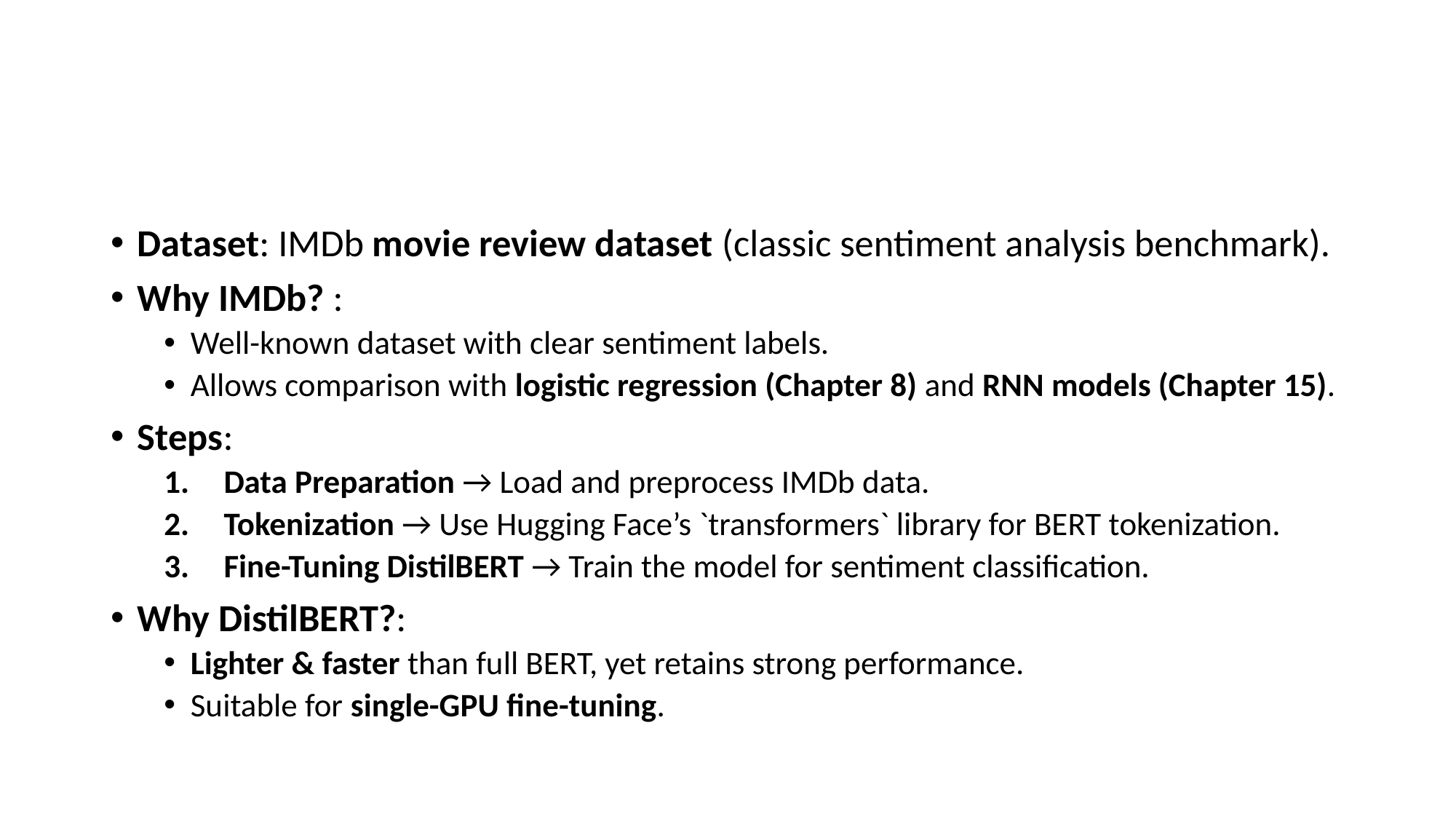

#
Dataset: IMDb movie review dataset (classic sentiment analysis benchmark).
Why IMDb? :
Well-known dataset with clear sentiment labels.
Allows comparison with logistic regression (Chapter 8) and RNN models (Chapter 15).
Steps:
Data Preparation → Load and preprocess IMDb data.
Tokenization → Use Hugging Face’s `transformers` library for BERT tokenization.
Fine-Tuning DistilBERT → Train the model for sentiment classification.
Why DistilBERT?:
Lighter & faster than full BERT, yet retains strong performance.
Suitable for single-GPU fine-tuning.